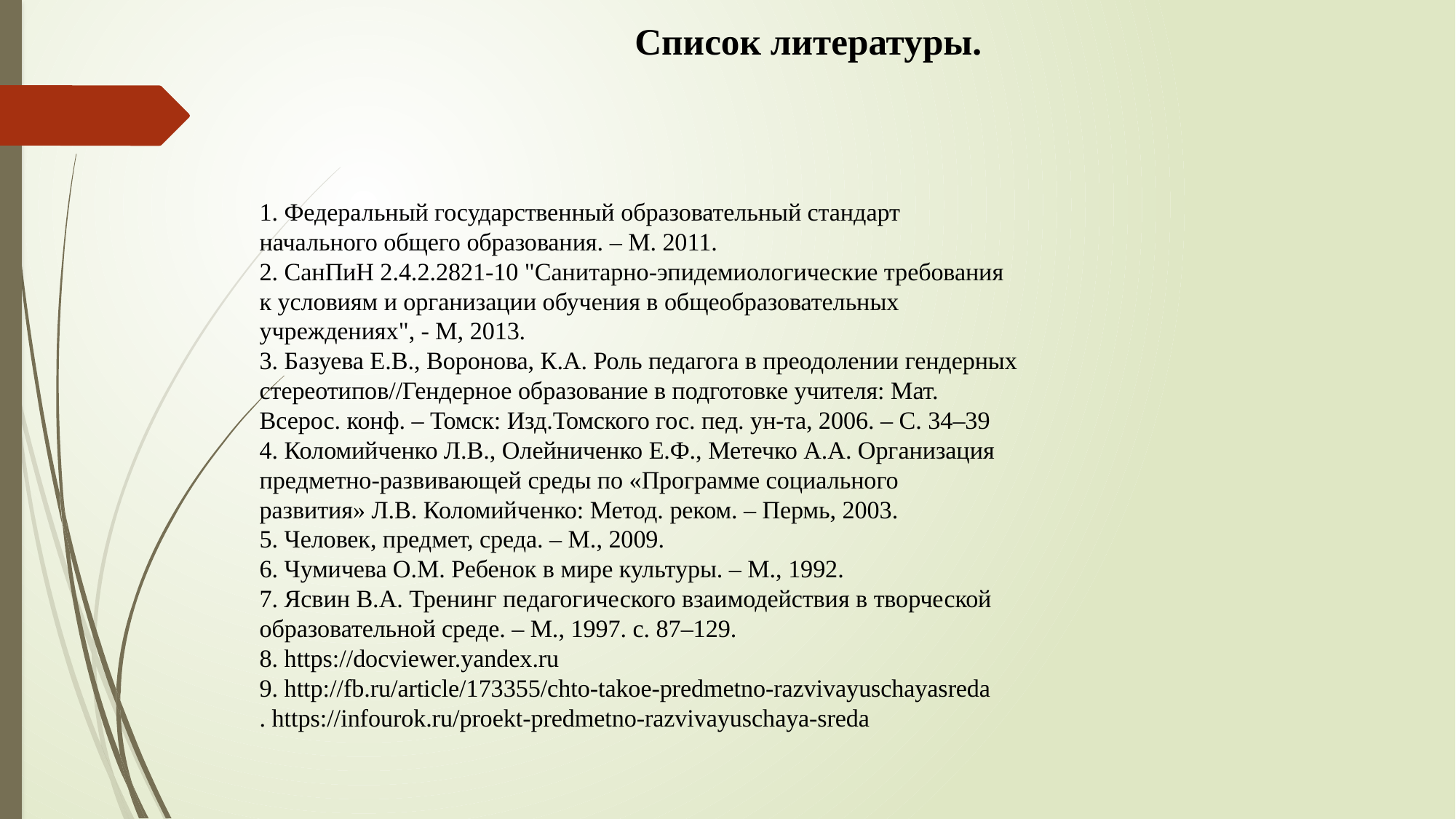

# Список литературы. 1. Федеральный государственный образовательный стандарт начального общего образования. – М. 2011. 2. СанПиН 2.4.2.2821-10 "Санитарно-эпидемиологические требования к условиям и организации обучения в общеобразовательных учреждениях", - М, 2013. 3. Базуева Е.В., Воронова, К.А. Роль педагога в преодолении гендерных стереотипов//Гендерное образование в подготовке учителя: Мат. Всерос. конф. – Томск: Изд.Томского гос. пед. ун-та, 2006. – С. 34–39 4. Коломийченко Л.В., Олейниченко Е.Ф., Метечко А.А. Организация предметно‑развивающей среды по «Программе социального развития» Л.В. Коломийченко: Метод. реком. – Пермь, 2003. 5. Человек, предмет, среда. – М., 2009. 6. Чумичева О.М. Ребенок в мире культуры. – М., 1992. 7. Ясвин В.А. Тренинг педагогического взаимодействия в творческой образовательной среде. – М., 1997. с. 87–129. 8. https://docviewer.yandex.ru 9. http://fb.ru/article/173355/chto-takoe-predmetno-razvivayuschayasreda . https://infourok.ru/proekt-predmetno-razvivayuschaya-sreda